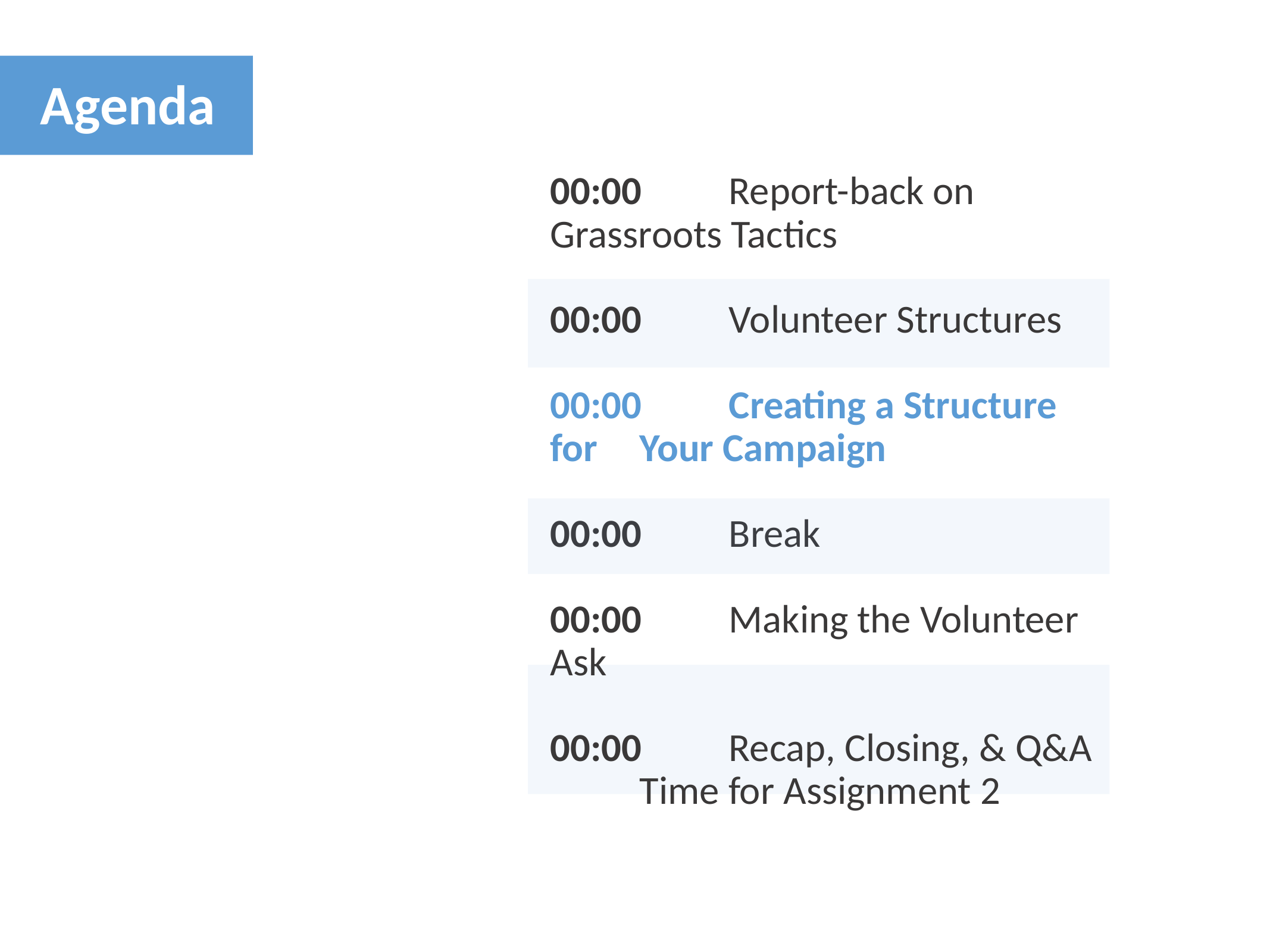

Agenda
00:00	Report-back on 	Grassroots Tactics

00:00	Volunteer Structures

00:00	Creating a Structure for 	Your Campaign

00:00	Break

00:00	Making the Volunteer Ask

00:00	Recap, Closing, & Q&A 	Time for Assignment 2